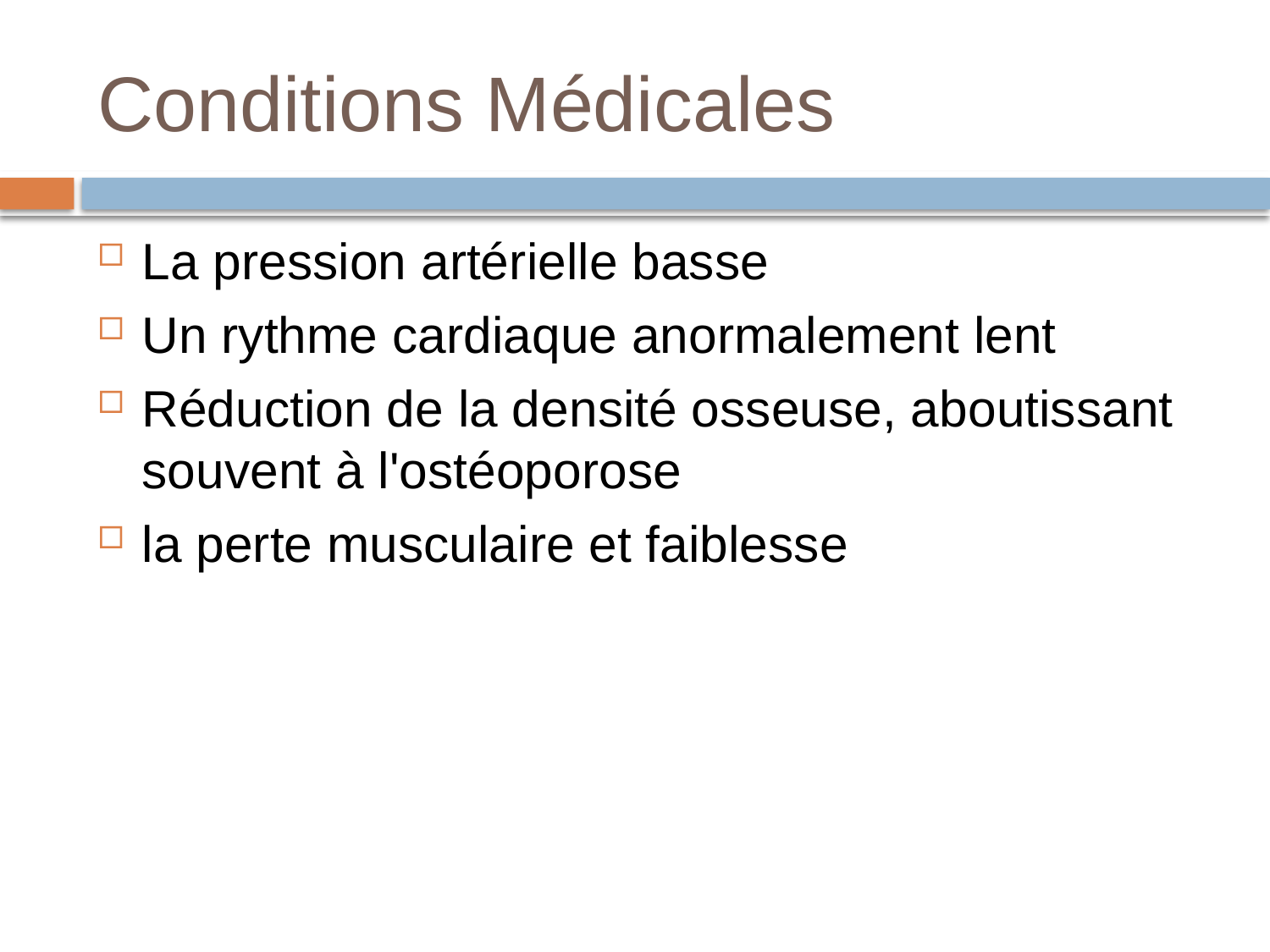

# Conditions Médicales
La pression artérielle basse
Un rythme cardiaque anormalement lent
Réduction de la densité osseuse, aboutissant souvent à l'ostéoporose
la perte musculaire et faiblesse